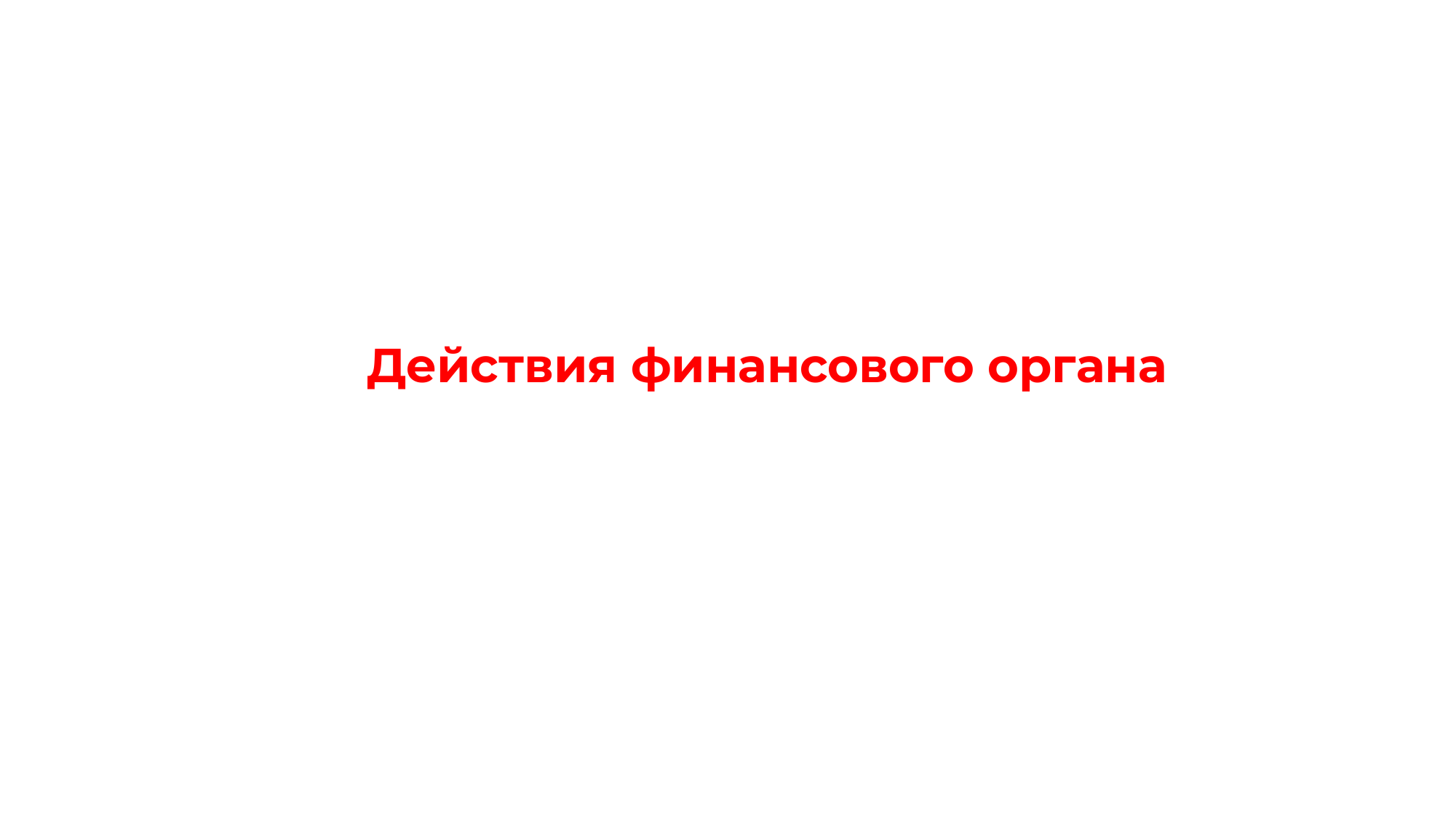

Действия финансового органа

Статья 78.5 Бюджетного кодекса Российской Федерации